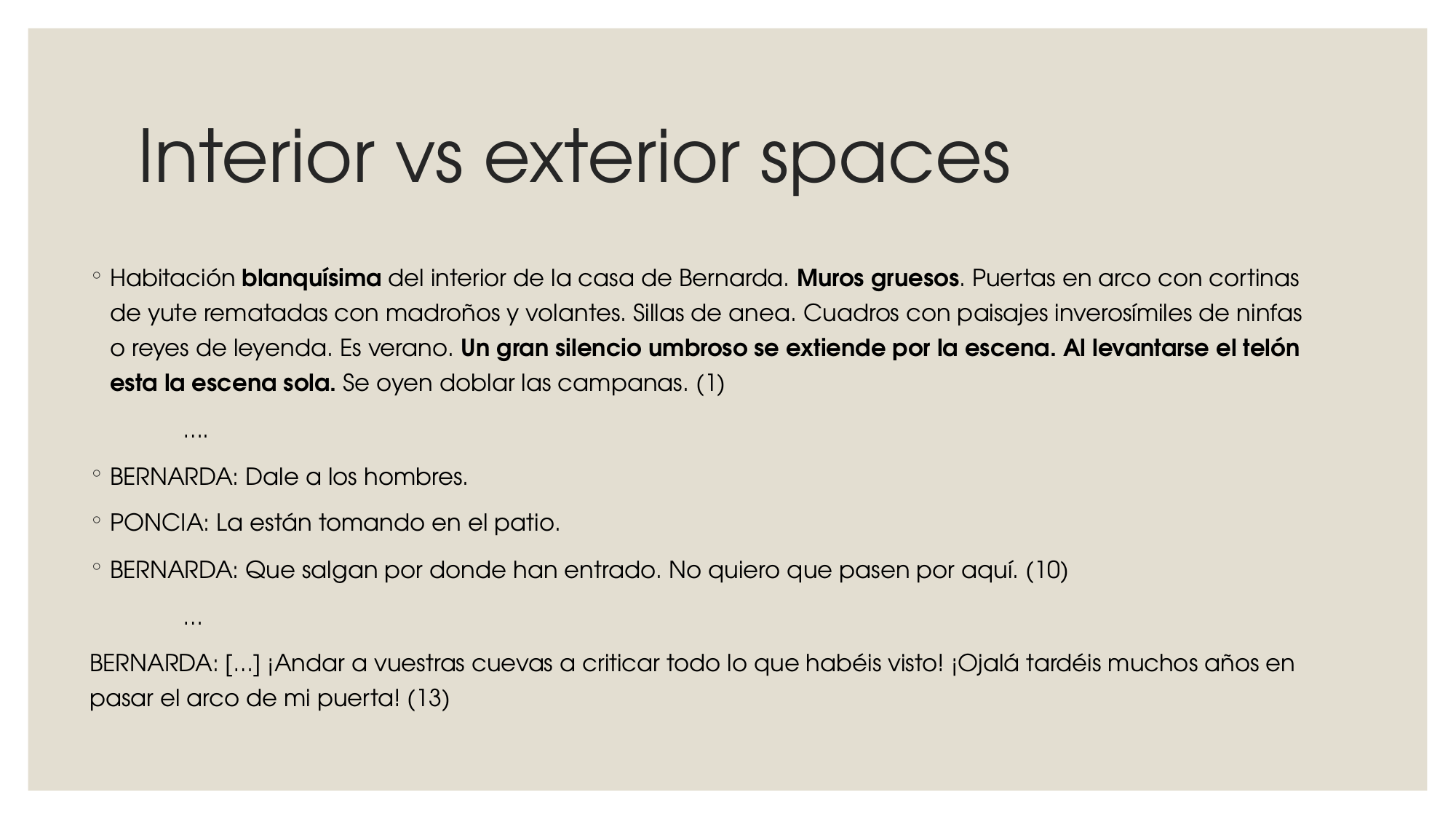

# Interior vs exterior spaces
Habitación blanquísima del interior de la casa de Bernarda. Muros gruesos. Puertas en arco con cortinas de yute rematadas con madroños y volantes. Sillas de anea. Cuadros con paisajes inverosímiles de ninfas o reyes de leyenda. Es verano. Un gran silencio umbroso se extiende por la escena. Al levantarse el telón esta la escena sola. Se oyen doblar las campanas. (1)
		….
BERNARDA: Dale a los hombres.
PONCIA: La están tomando en el patio.
BERNARDA: Que salgan por donde han entrado. No quiero que pasen por aquí. (10)
		…
BERNARDA: […] ¡Andar a vuestras cuevas a criticar todo lo que habéis visto! ¡Ojalá tardéis muchos años en pasar el arco de mi puerta! (13)